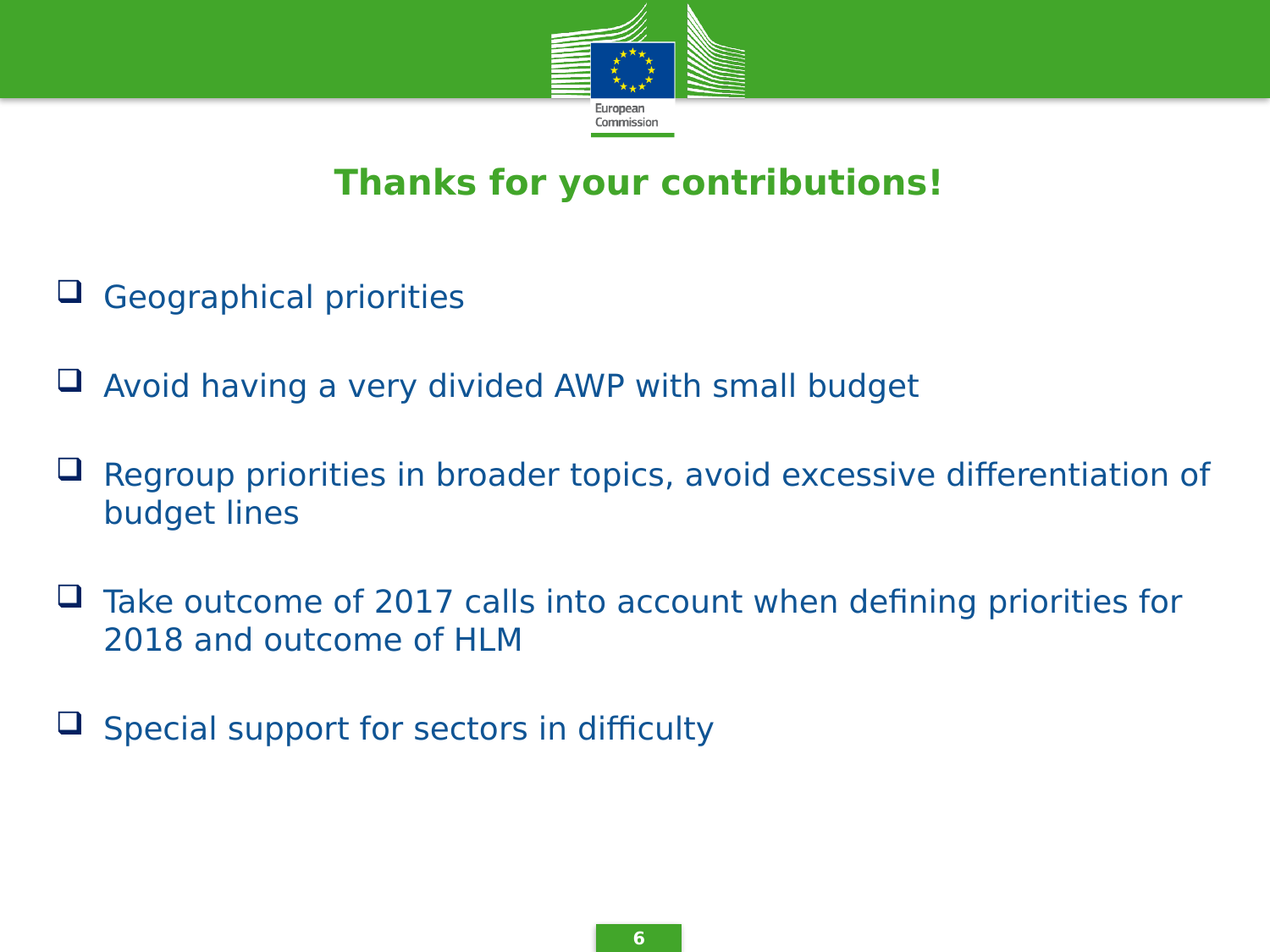

# Thanks for your contributions!

Geographical priorities

Avoid having a very divided AWP with small budget

Regroup priorities in broader topics, avoid excessive differentiation of budget lines

Take outcome of 2017 calls into account when defining priorities for 2018 and outcome of HLM

Special support for sectors in difficulty

6